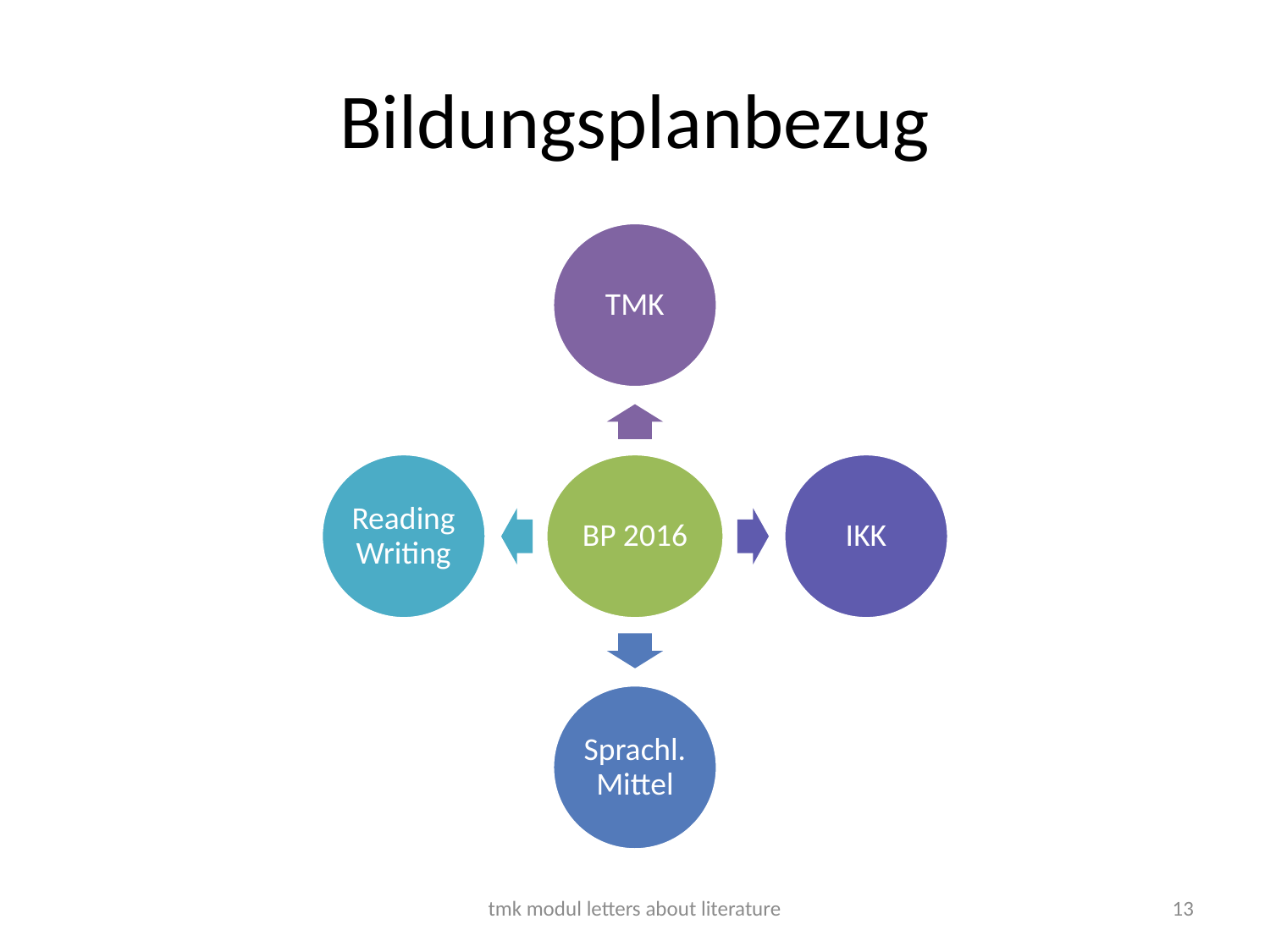

# Bildungsplanbezug
BP 2016

TMK

IKK

Sprachl. Mittel

Reading
Writing
tmk modul letters about literature
13